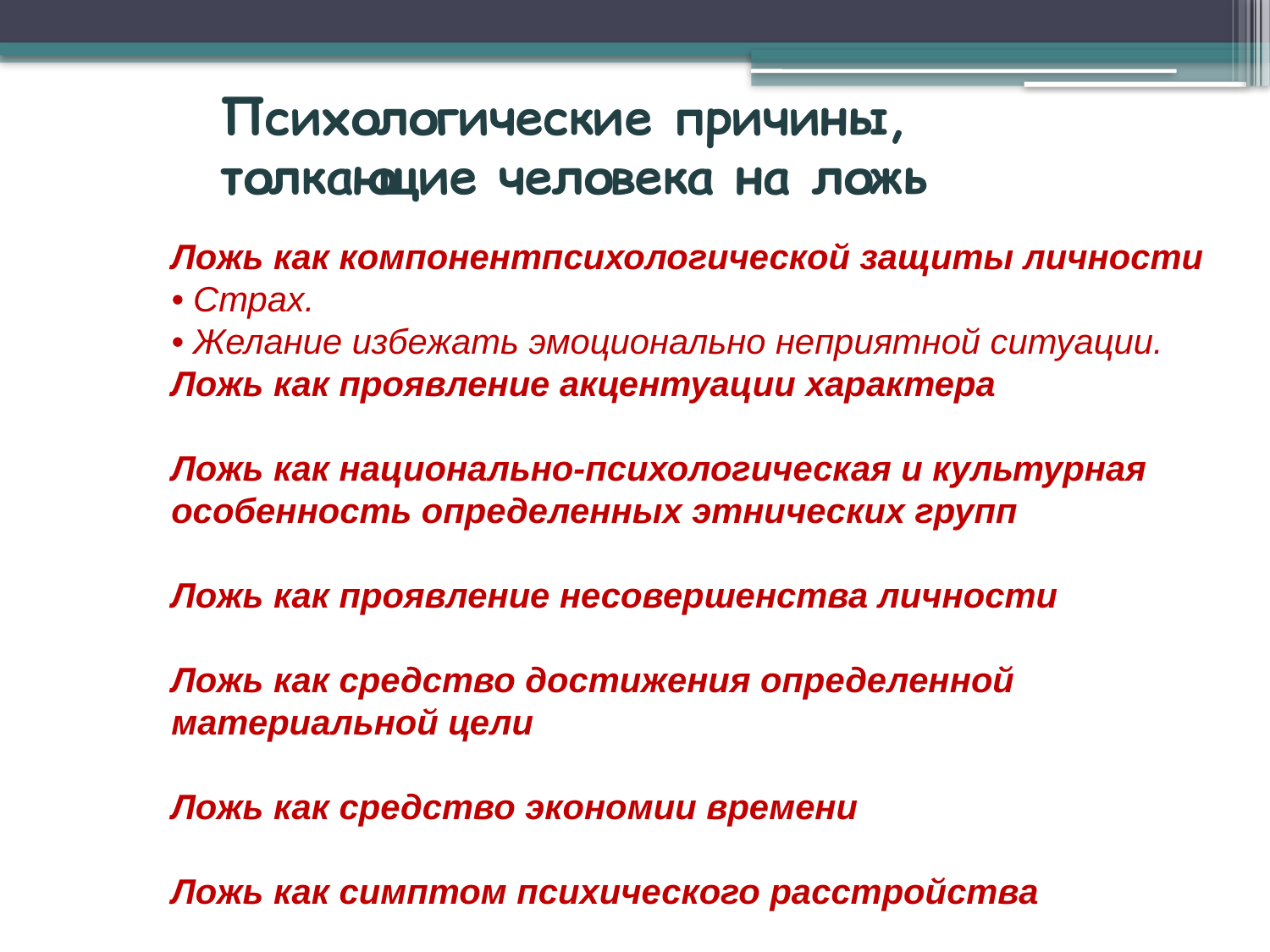

Психологические причины,  толкающие человека на ложь

Ложь как компонентпсихологической защиты личности
• Страх.
• Желание избежать эмоционально неприятной ситуации.
Ложь как проявление акцентуации характера

Ложь как национально-психологическая и культурная особенность определенных этнических групп

Ложь как проявление несовершенства личности

Ложь как средство достижения определенной материальной цели

Ложь как средство экономии времени

Ложь как симптом психического расстройства